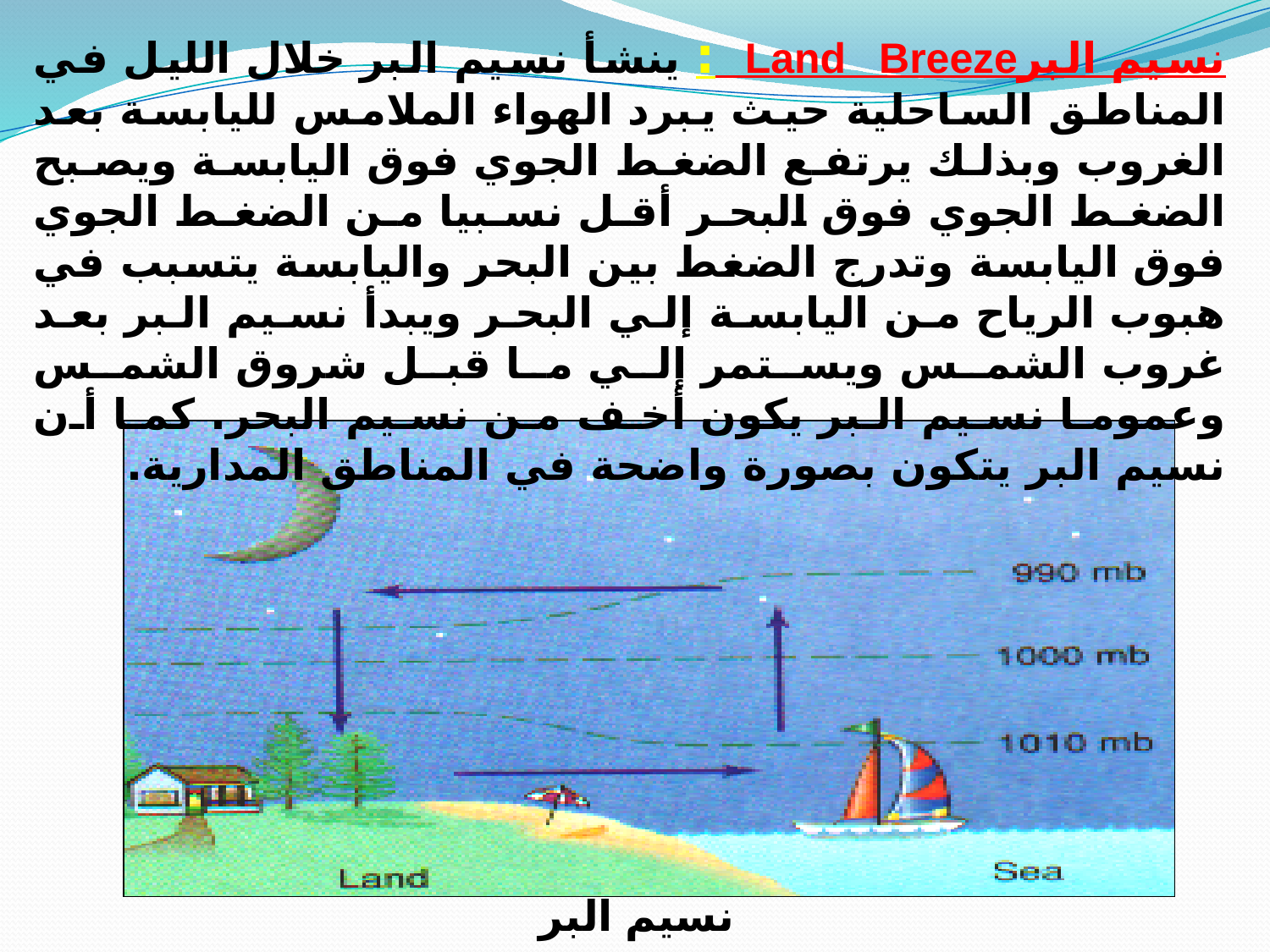

نسيم البرLand  Breeze  : ينشأ نسيم البر خلال الليل في المناطق الساحلية حيث يبرد الهواء الملامس لليابسة بعد الغروب وبذلك يرتفع الضغط الجوي فوق اليابسة ويصبح الضغط الجوي فوق البحر أقل نسبيا من الضغط الجوي فوق اليابسة وتدرج الضغط بين البحر واليابسة يتسبب في هبوب الرياح من اليابسة إلي البحر ويبدأ نسيم البر بعد غروب الشمس ويستمر إلي ما قبل شروق الشمس وعموما نسيم البر يكون أخف من نسيم البحر. كما أن نسيم البر يتكون بصورة واضحة في المناطق المدارية.

نسيم البر